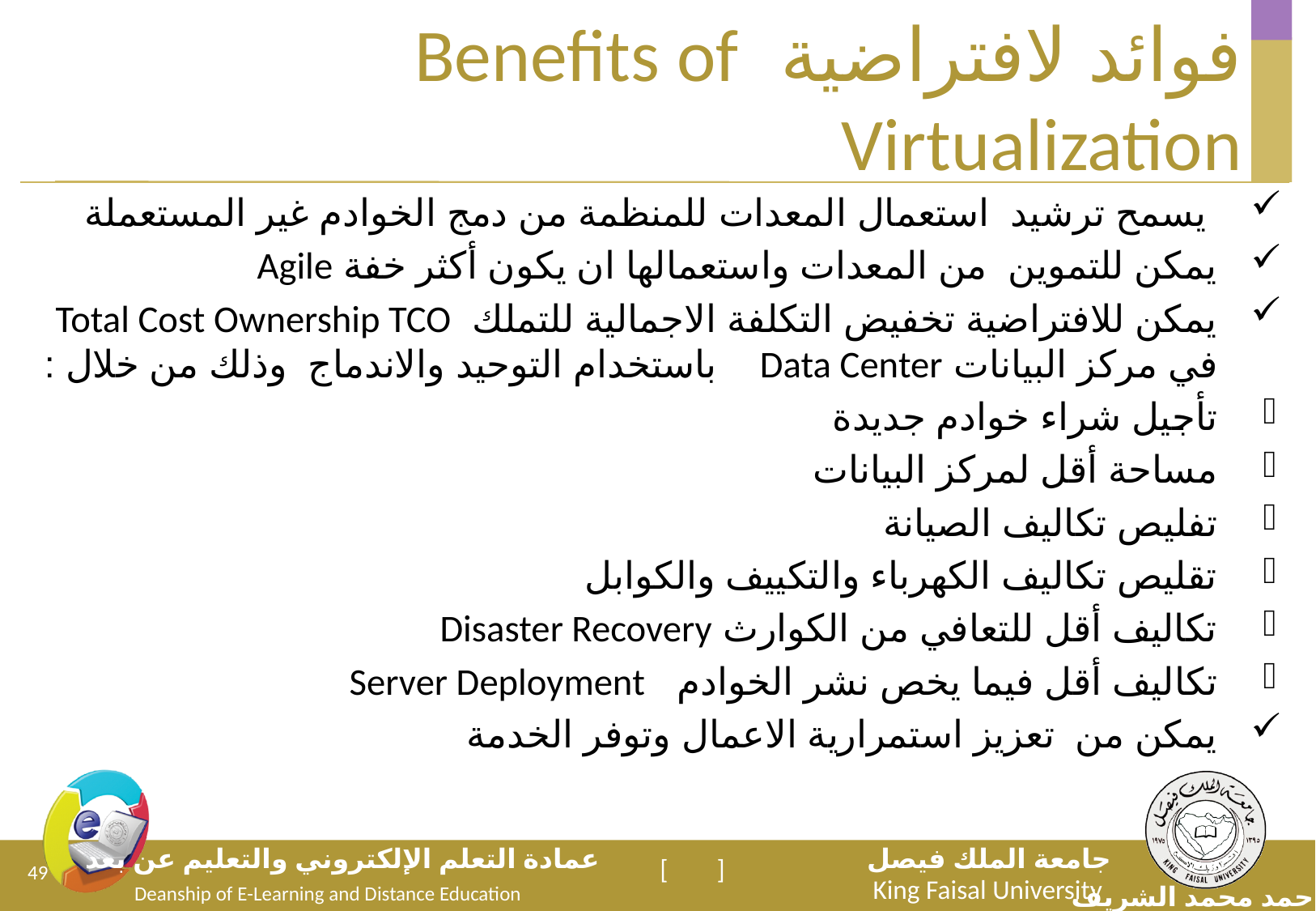

فوائد لافتراضية  Benefits of Virtualization
 يسمح ترشيد  استعمال المعدات للمنظمة من دمج الخوادم غير المستعملة
يمكن للتموين  من المعدات واستعمالها ان يكون أكثر خفة Agile
يمكن للافتراضية تخفيض التكلفة الاجمالية للتملك  Total Cost Ownership TCO في مركز البيانات Data Center    باستخدام التوحيد والاندماج  وذلك من خلال :
تأجيل شراء خوادم جديدة
مساحة أقل لمركز البيانات
تفليص تكاليف الصيانة
تقليص تكاليف الكهرباء والتكييف والكوابل
تكاليف أقل للتعافي من الكوارث Disaster Recovery
تكاليف أقل فيما يخص نشر الخوادم   Server Deployment
يمكن من  تعزيز استمرارية الاعمال وتوفر الخدمة

49